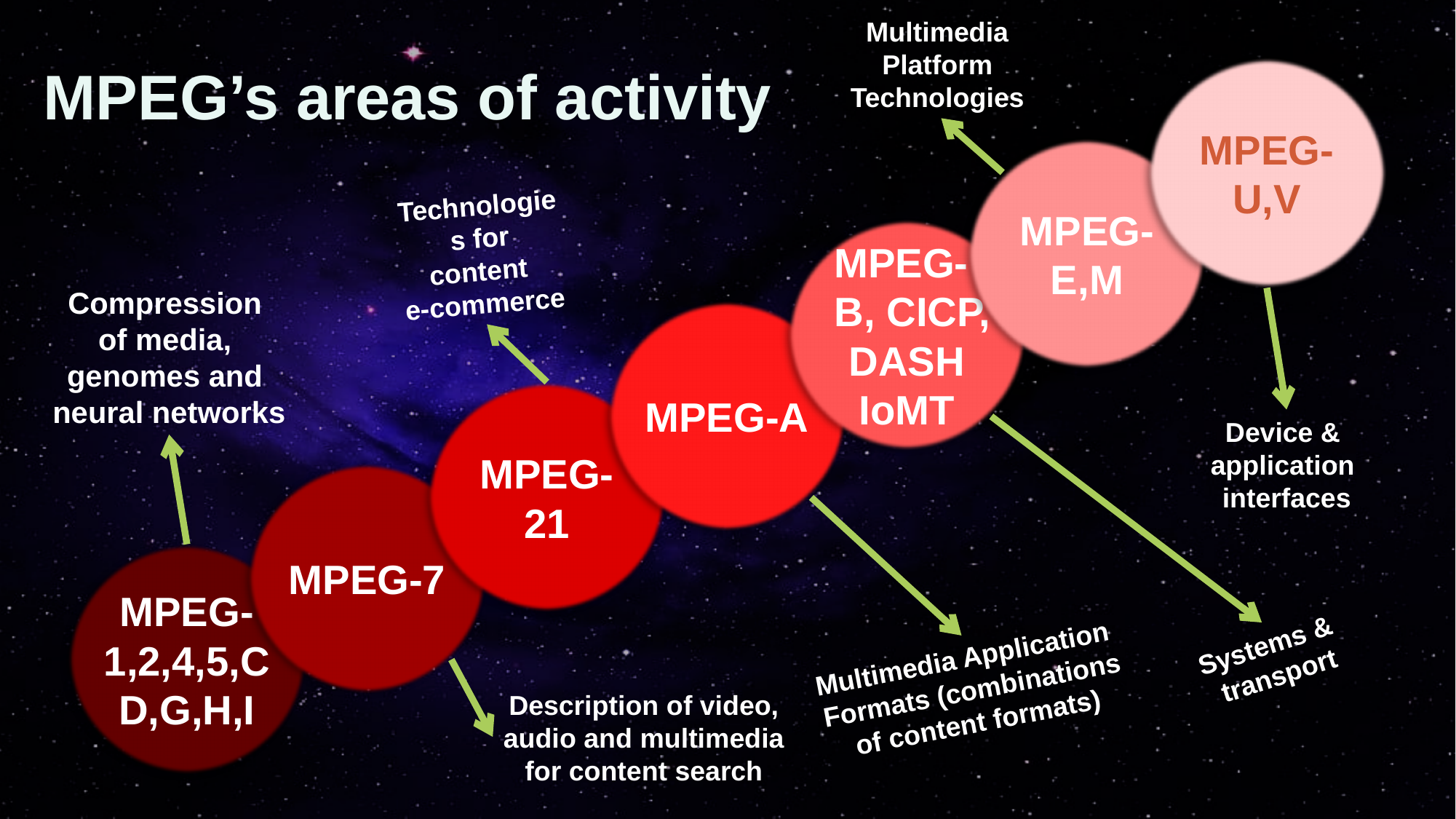

Multimedia
Platform
Technologies
MPEG’s areas of activity
MPEG-U,V
MPEG-E,M
Technologies for content
e-commerce
MPEG-
 B, CICP, DASH
IoMT
Compression
of media,
genomes and
neural networks
MPEG-A
MPEG-21
Device &
application
interfaces
MPEG-7
MPEG-1,2,4,5,CD,G,H,I
Systems &
transport
Multimedia Application
Formats (combinations
of content formats)
Description of video,
audio and multimedia
for content search